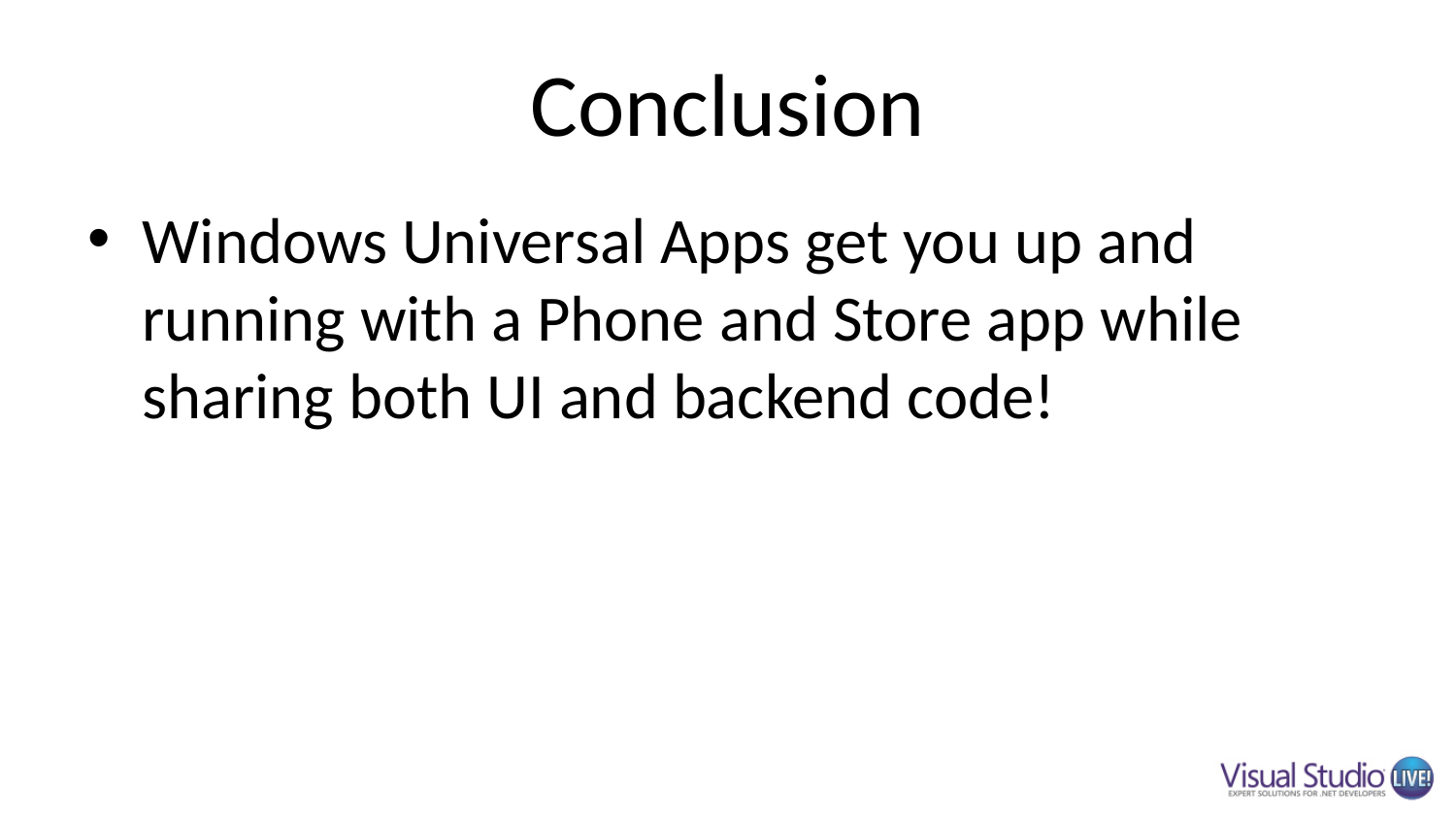

# Conclusion
Windows Universal Apps get you up and running with a Phone and Store app while sharing both UI and backend code!